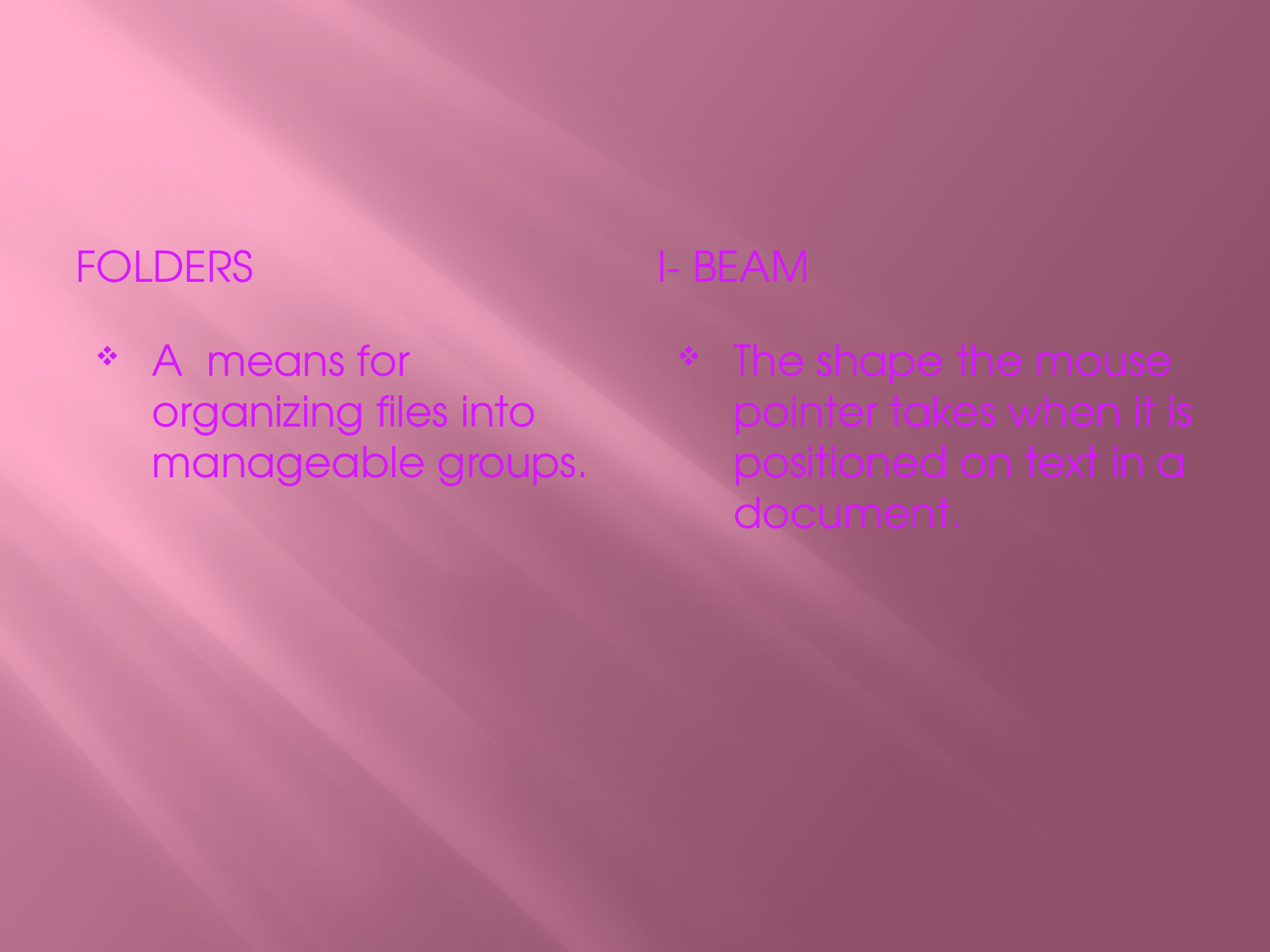

#
Folders
I- beam
A  means for organizing files into manageable groups.
The shape the mouse pointer takes when it is positioned on text in a document.